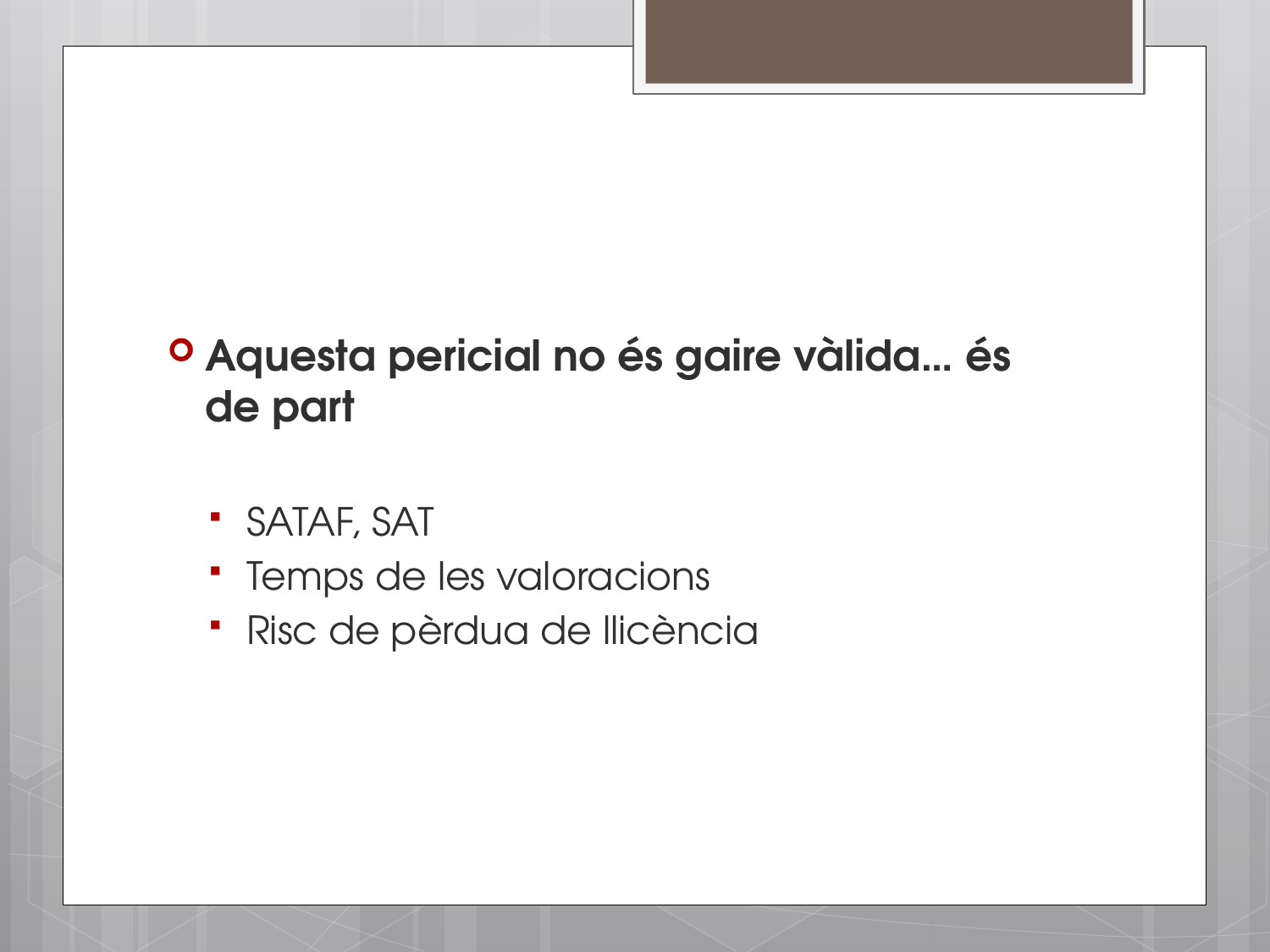

#
Aquesta pericial no és gaire vàlida… és de part

SATAF, SAT
Temps de les valoracions
Risc de pèrdua de llicència